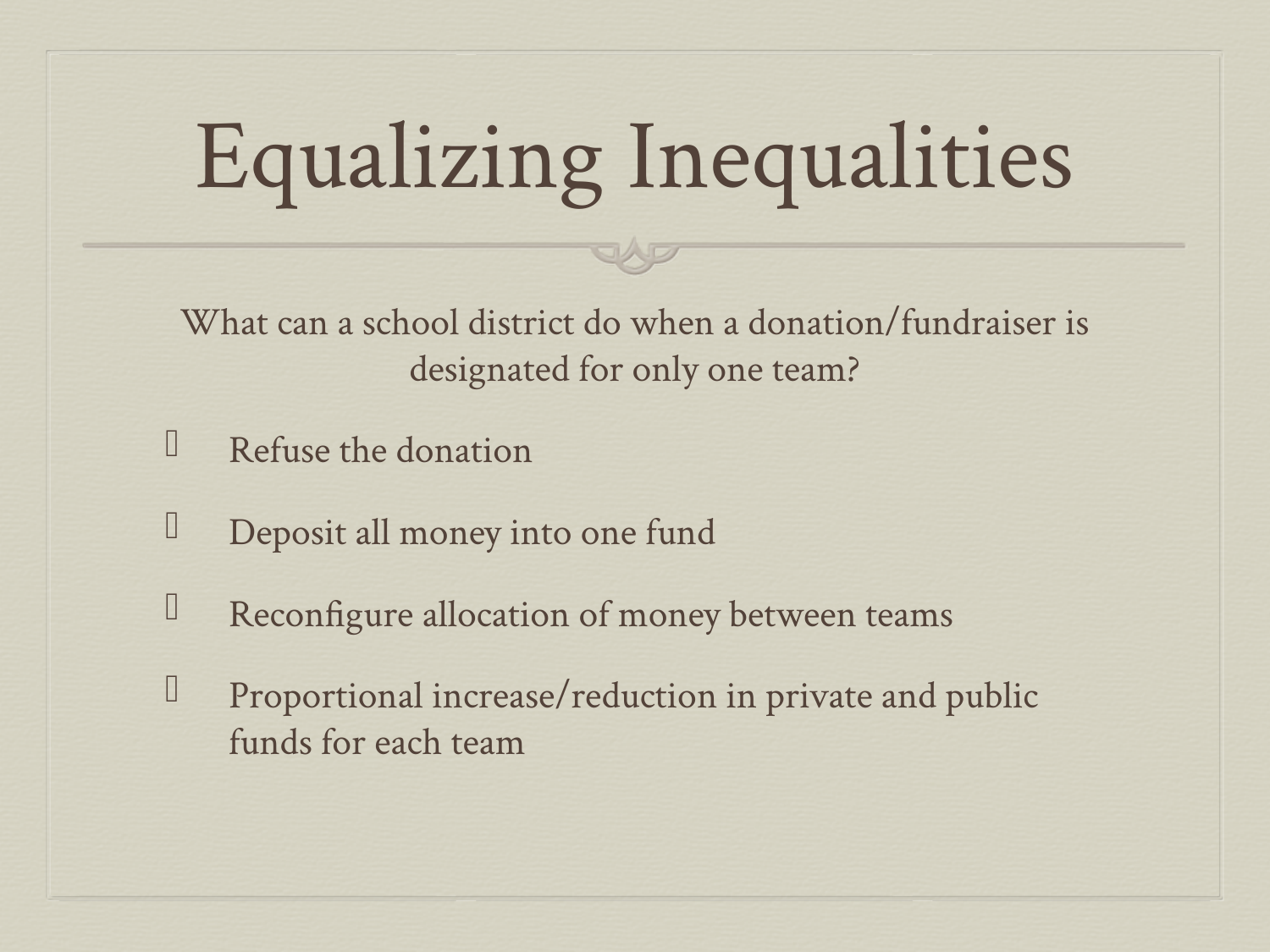

# Equalizing Inequalities
What can a school district do when a donation/fundraiser is designated for only one team?
Refuse the donation
Deposit all money into one fund
Reconfigure allocation of money between teams
Proportional increase/reduction in private and public funds for each team